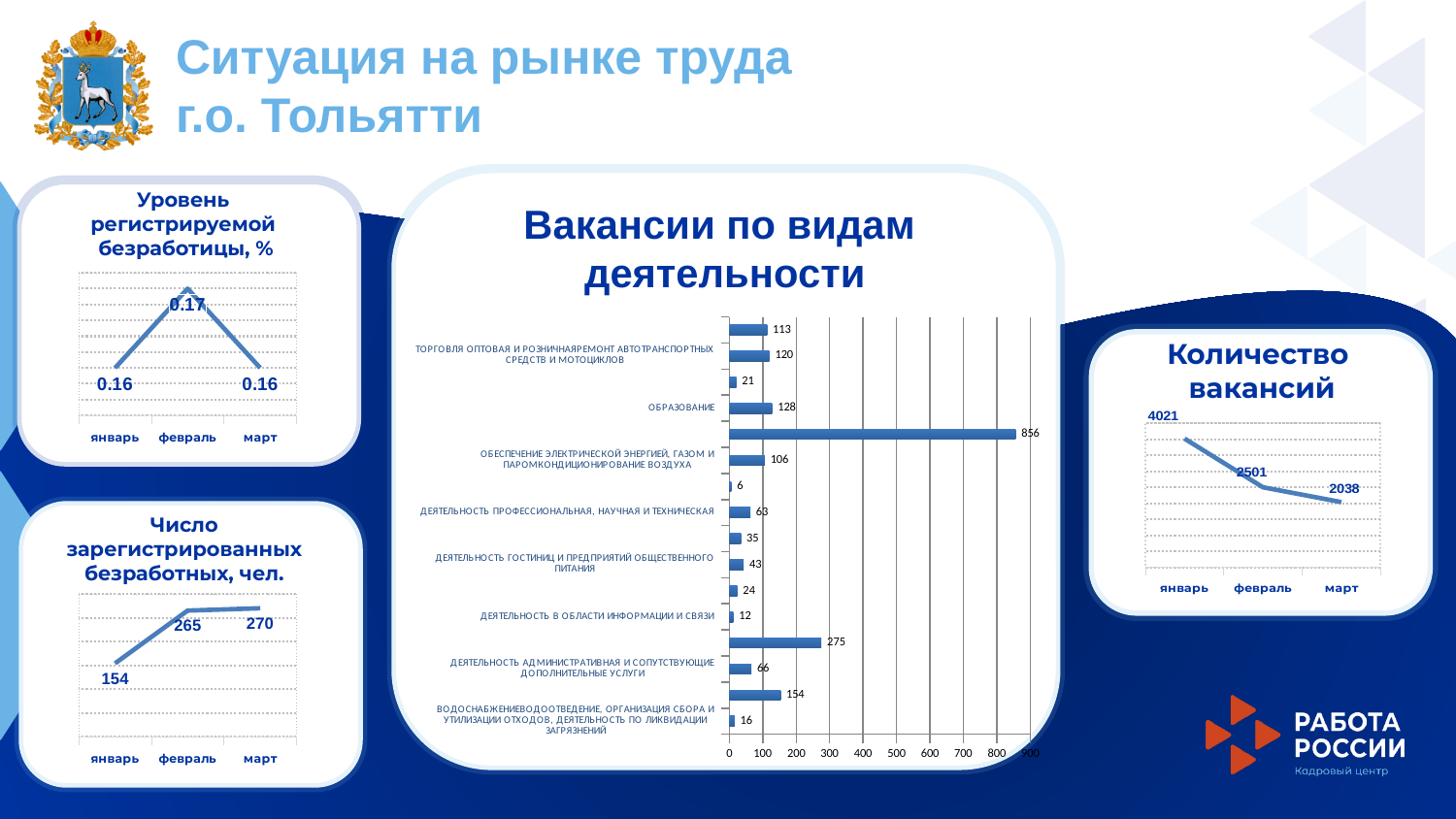

Ситуация на рынке труда
г.о. Тольятти

Уровень
регистрируемой
безработицы, %
Вакансии по видам
деятельности

### Chart

| Category | Уровень |
|---|---|
| январь | 0.16 |
| февраль | 0.17 |
| март | 0.16 |

### Chart

| Category | Вакансии |
|---|---|
| ВОДОСНАБЖЕНИЕВОДООТВЕДЕНИЕ, ОРГАНИЗАЦИЯ СБОРА И УТИЛИЗАЦИИ ОТХОДОВ, ДЕЯТЕЛЬНОСТЬ ПО ЛИКВИДАЦИИ ЗАГРЯЗНЕНИЙ | 16.0 |
| ГОСУДАРСТВЕННОЕ УПРАВЛЕНИЕ И ОБЕСПЕЧЕНИЕ ВОЕННОЙ БЕЗОПАСНОСТИСОЦИАЛЬНОЕ ОБЕСПЕЧЕНИЕ | 154.0 |
| ДЕЯТЕЛЬНОСТЬ АДМИНИСТРАТИВНАЯ И СОПУТСТВУЮЩИЕ ДОПОЛНИТЕЛЬНЫЕ УСЛУГИ | 66.0 |
| ДЕЯТЕЛЬНОСТЬ В ОБЛАСТИ ЗДРАВООХРАНЕНИЯ И СОЦИАЛЬНЫХ УСЛУГ | 275.0 |
| ДЕЯТЕЛЬНОСТЬ В ОБЛАСТИ ИНФОРМАЦИИ И СВЯЗИ | 12.0 |
| ДЕЯТЕЛЬНОСТЬ В ОБЛАСТИ КУЛЬТУРЫ, СПОРТА, ОРГАНИЗАЦИИ ДОСУГА И РАЗВЛЕЧЕНИЙ | 24.0 |
| ДЕЯТЕЛЬНОСТЬ ГОСТИНИЦ И ПРЕДПРИЯТИЙ ОБЩЕСТВЕННОГО ПИТАНИЯ | 43.0 |
| ДЕЯТЕЛЬНОСТЬ ПО ОПЕРАЦИЯМ С НЕДВИЖИМЫМ ИМУЩЕСТВОМ | 35.0 |
| ДЕЯТЕЛЬНОСТЬ ПРОФЕССИОНАЛЬНАЯ, НАУЧНАЯ И ТЕХНИЧЕСКАЯ | 63.0 |
| ДЕЯТЕЛЬНОСТЬ ФИНАНСОВАЯ И СТРАХОВАЯ | 6.0 |
| ОБЕСПЕЧЕНИЕ ЭЛЕКТРИЧЕСКОЙ ЭНЕРГИЕЙ, ГАЗОМ И ПАРОМКОНДИЦИОНИРОВАНИЕ ВОЗДУХА | 106.0 |
| ОБРАБАТЫВАЮЩИЕ ПРОИЗВОДСТВА | 856.0 |
| ОБРАЗОВАНИЕ | 128.0 |
| СТРОИТЕЛЬСТВО | 21.0 |
| ТОРГОВЛЯ ОПТОВАЯ И РОЗНИЧНАЯРЕМОНТ АВТОТРАНСПОРТНЫХ СРЕДСТВ И МОТОЦИКЛОВ | 120.0 |
| ТРАНСПОРТИРОВКА И ХРАНЕНИЕ | 113.0 |
Количество
вакансий

### Chart

| Category | Ряд 1 |
|---|---|
| январь | 4021.0 |
| февраль | 2501.0 |
| март | 2038.0 |
Число
зарегистрированных
безработных, чел.

### Chart

| Category | Ряд 1 |
|---|---|
| январь | 154.0 |
| февраль | 265.0 |
| март | 270.0 |